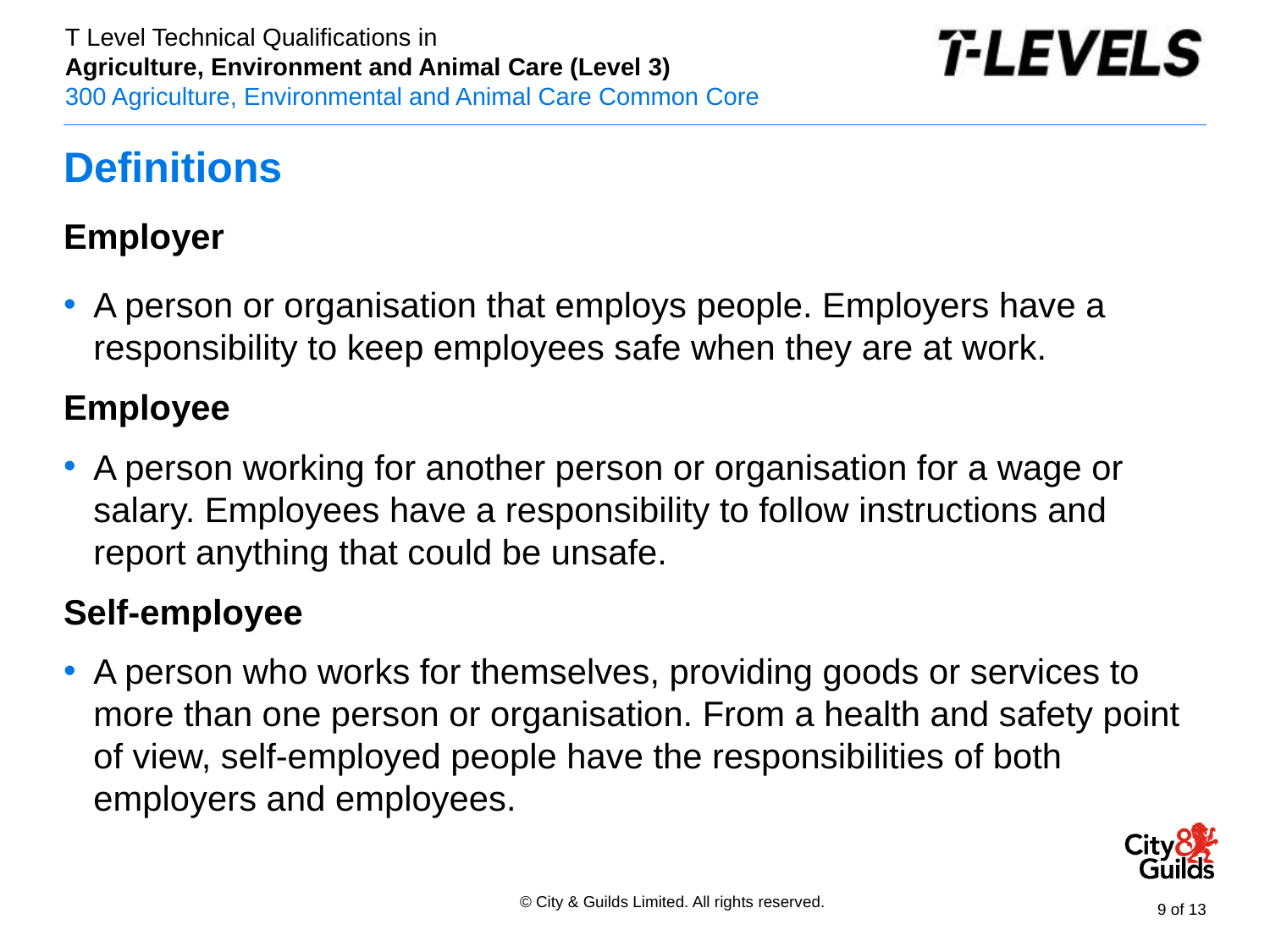

# Definitions
Employer
A person or organisation that employs people. Employers have a responsibility to keep employees safe when they are at work.
Employee
A person working for another person or organisation for a wage or salary. Employees have a responsibility to follow instructions and report anything that could be unsafe.
Self-employee
A person who works for themselves, providing goods or services to more than one person or organisation. From a health and safety point of view, self-employed people have the responsibilities of both employers and employees.